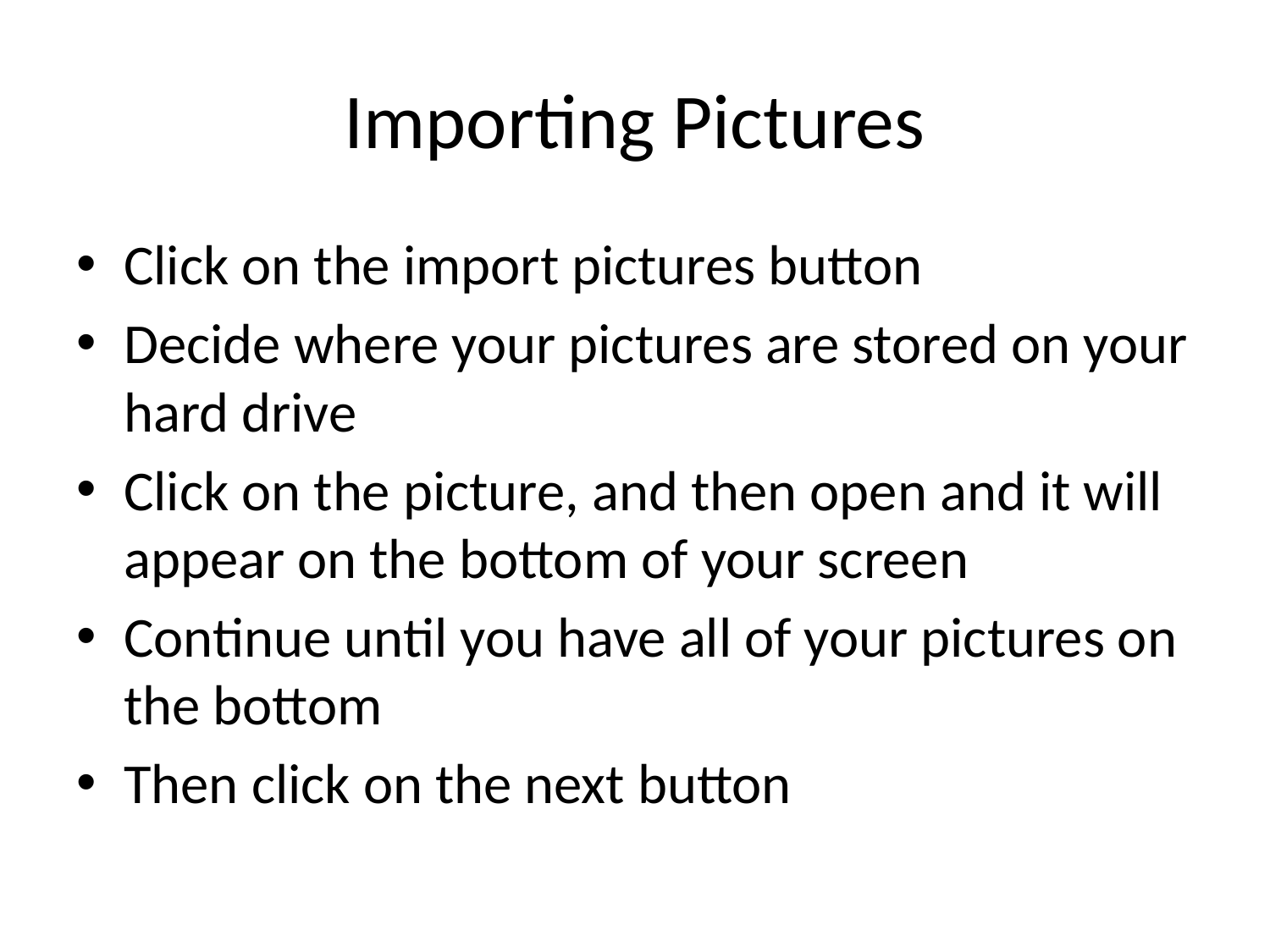

# Importing Pictures
Click on the import pictures button
Decide where your pictures are stored on your hard drive
Click on the picture, and then open and it will appear on the bottom of your screen
Continue until you have all of your pictures on the bottom
Then click on the next button